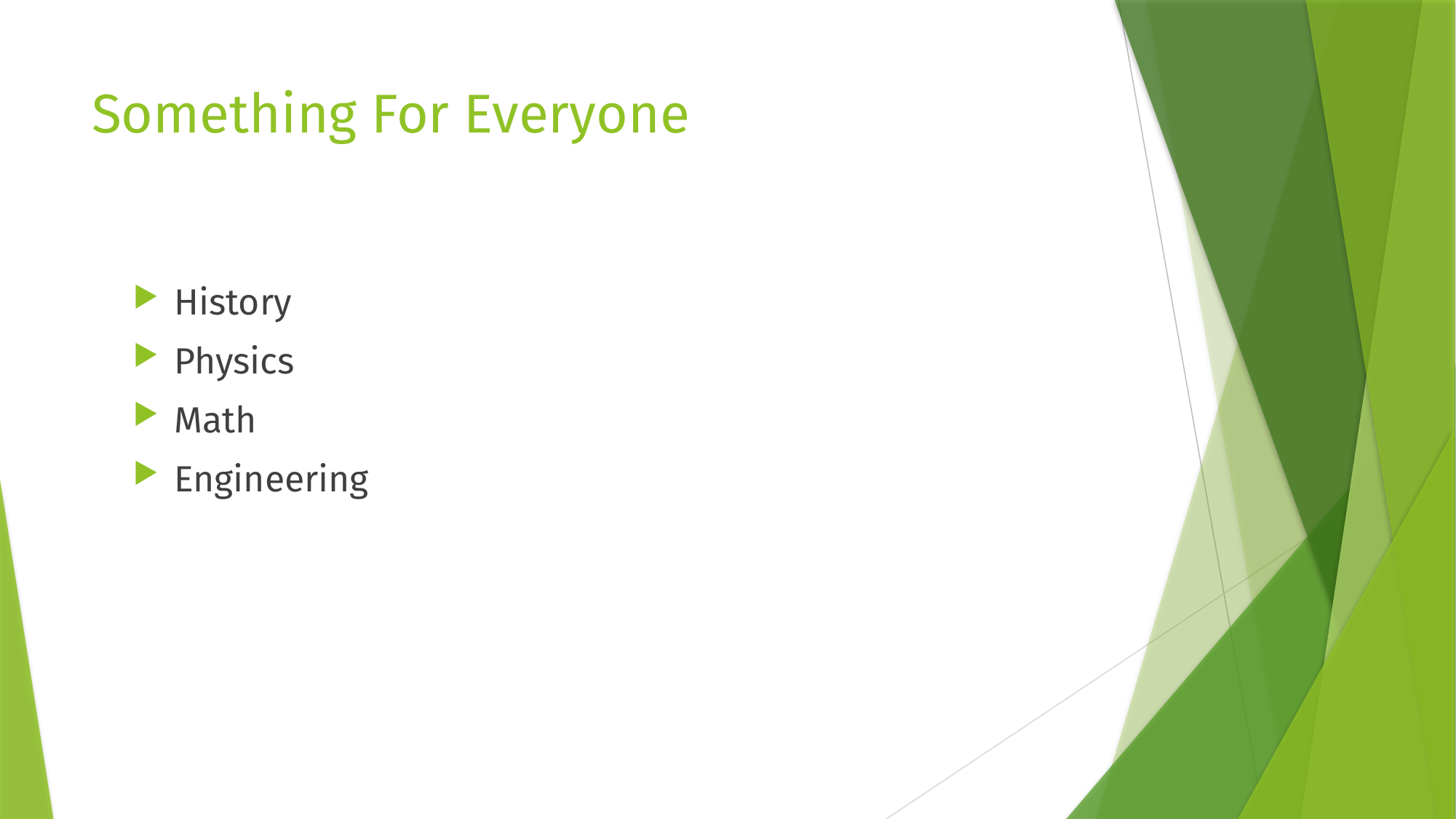

# Something For Everyone
History
Physics
Math
Engineering